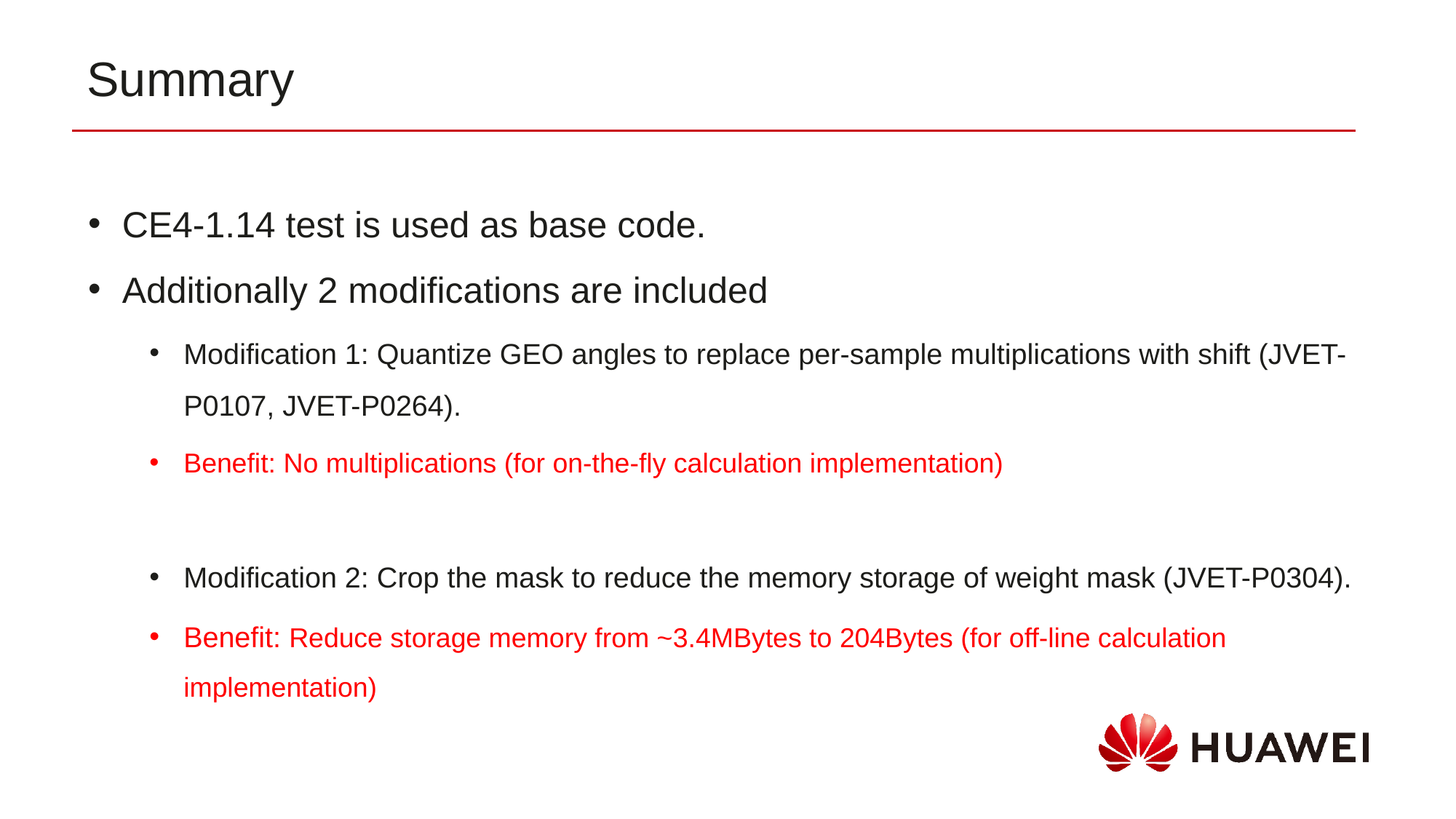

Summary
CE4-1.14 test is used as base code.
Additionally 2 modifications are included
Modification 1: Quantize GEO angles to replace per-sample multiplications with shift (JVET-P0107, JVET-P0264).
Benefit: No multiplications (for on-the-fly calculation implementation)

Modification 2: Crop the mask to reduce the memory storage of weight mask (JVET-P0304).
Benefit: Reduce storage memory from ~3.4MBytes to 204Bytes (for off-line calculation implementation)